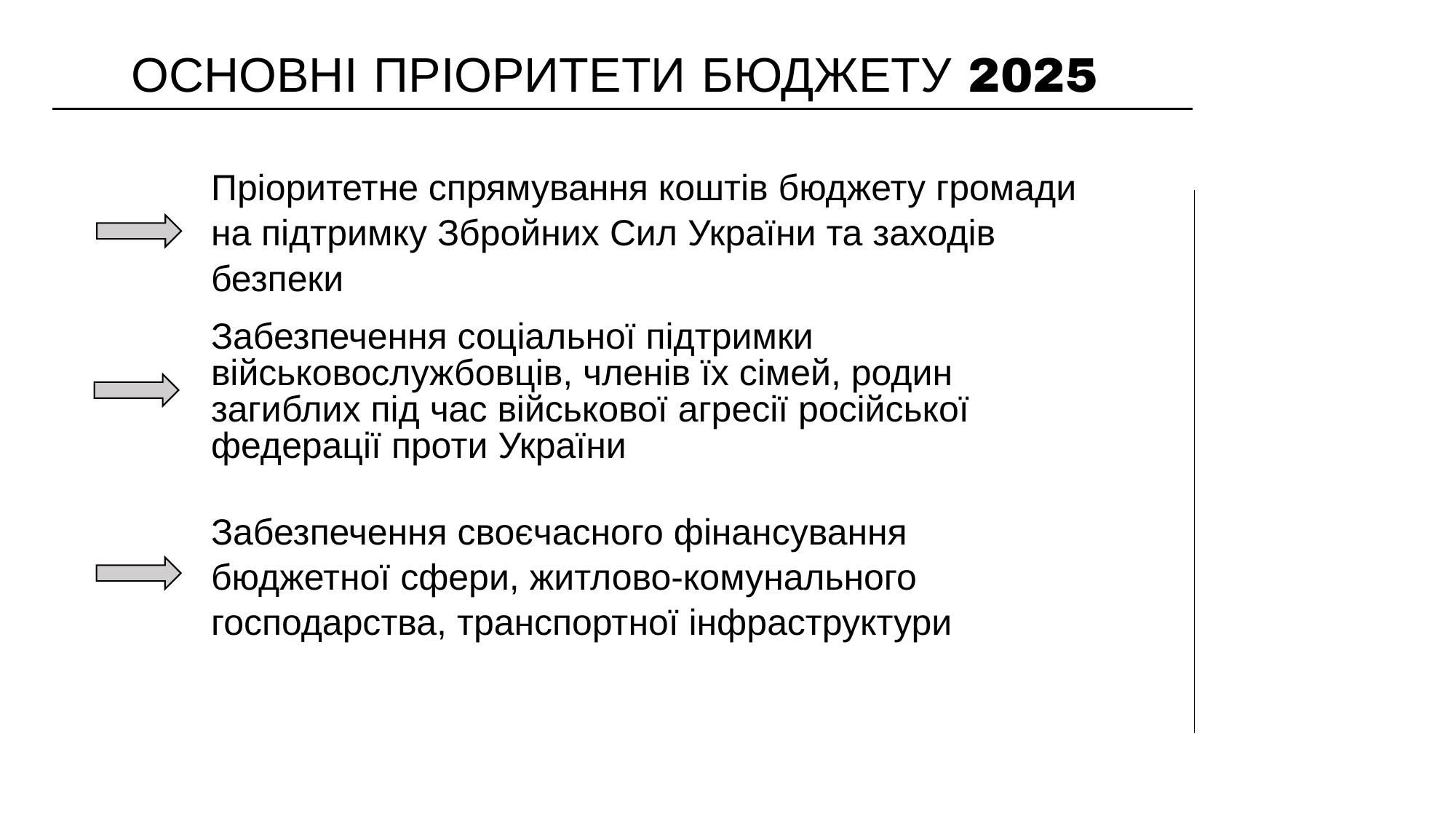

ОСНОВНІ ПРІОРИТЕТИ БЮДЖЕТУ 2025
|  | Пріоритетне спрямування коштів бюджету громади на підтримку Збройних Сил України та заходів безпеки |
| --- | --- |
|  | Забезпечення соціальної підтримки військовослужбовців, членів їх сімей, родин загиблих під час військової агресії російської федерації проти України |
|  | Забезпечення своєчасного фінансування бюджетної сфери, житлово-комунального господарства, транспортної інфраструктури |
|  |  |
|  |  |